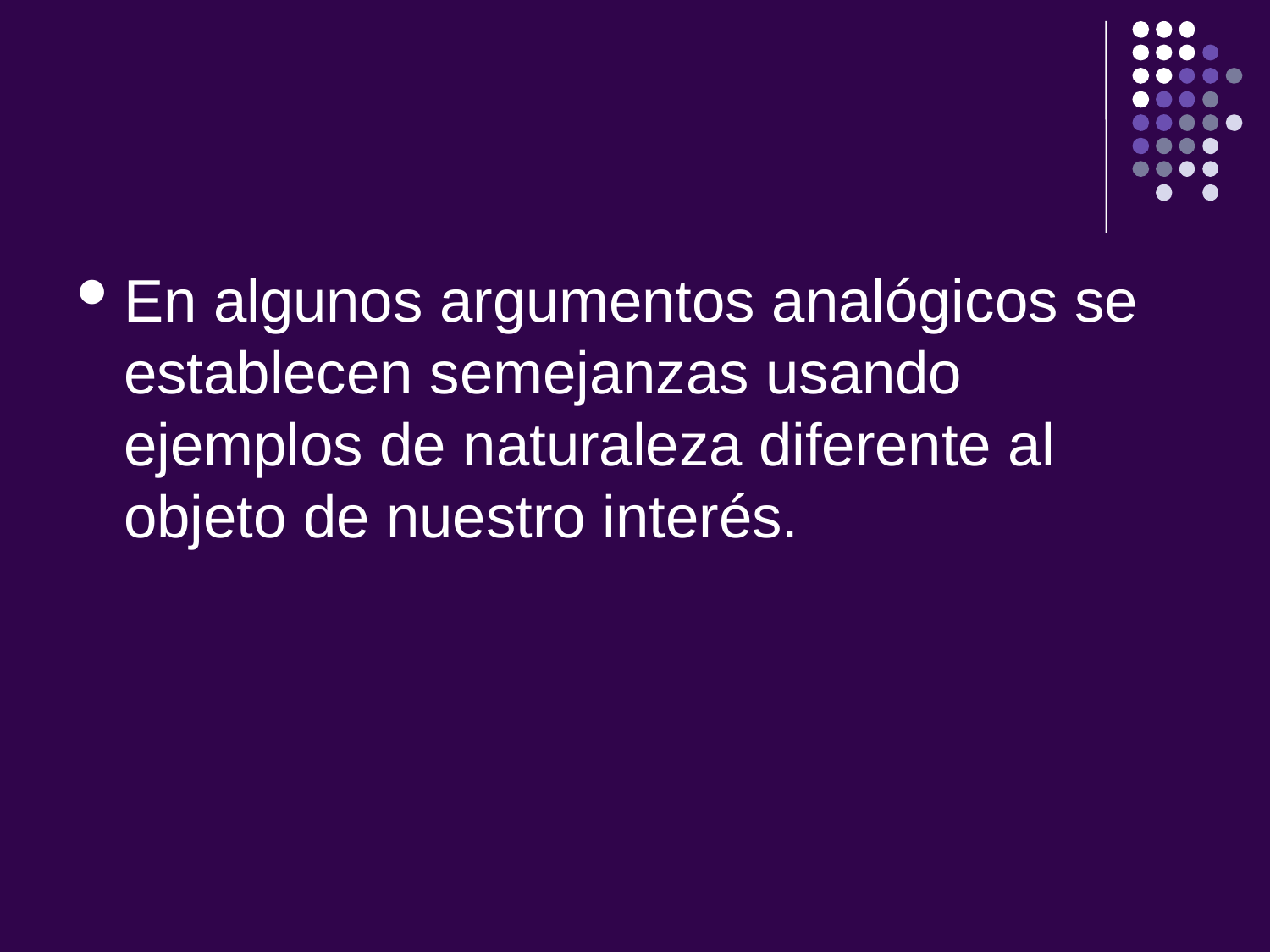

En algunos argumentos analógicos se establecen semejanzas usando ejemplos de naturaleza diferente al objeto de nuestro interés.